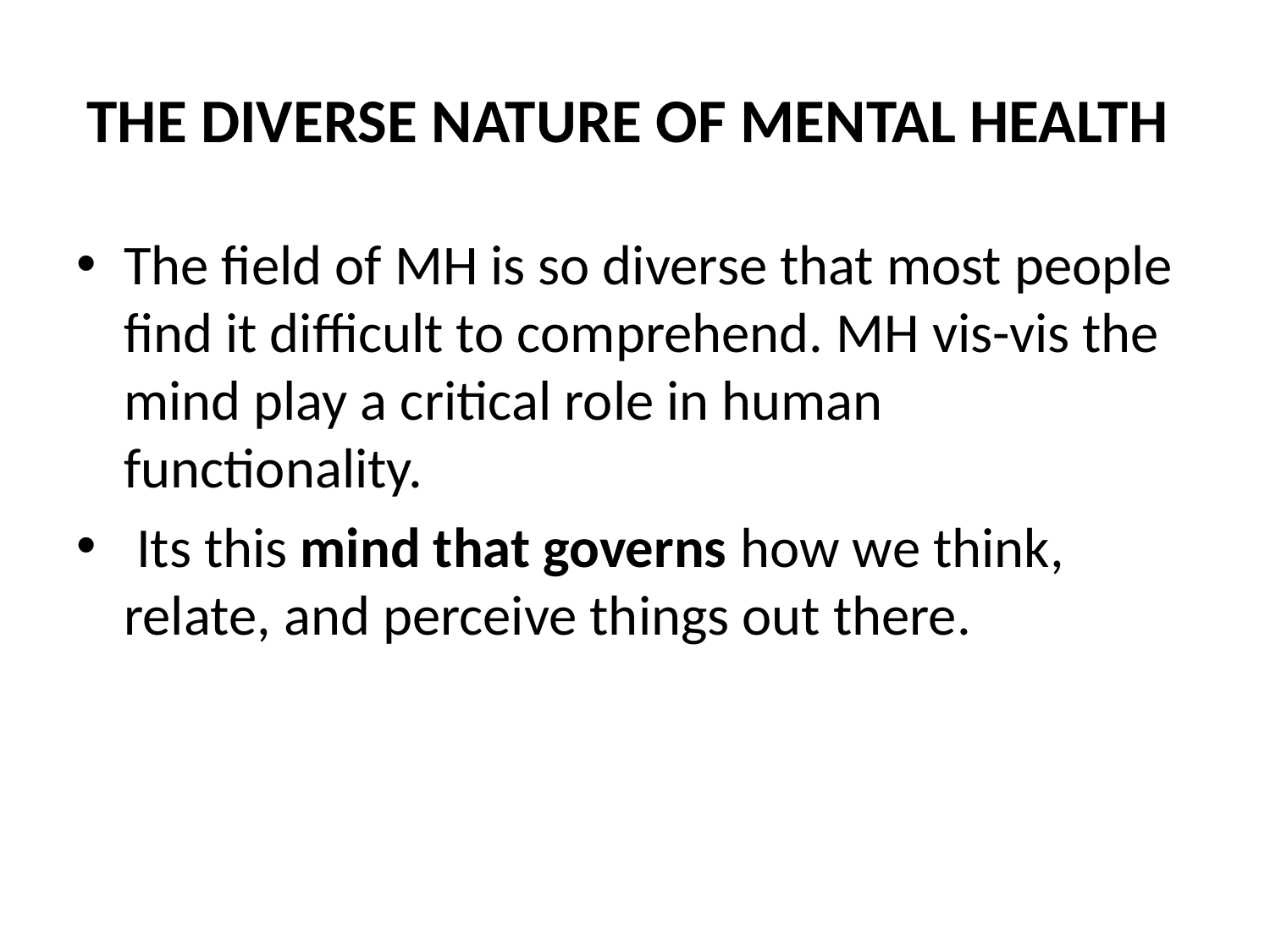

# THE DIVERSE NATURE OF MENTAL HEALTH
The field of MH is so diverse that most people  find it difficult to comprehend. MH vis-vis the mind play a critical role in human functionality.
 Its this mind that governs how we think, relate, and perceive things out there.